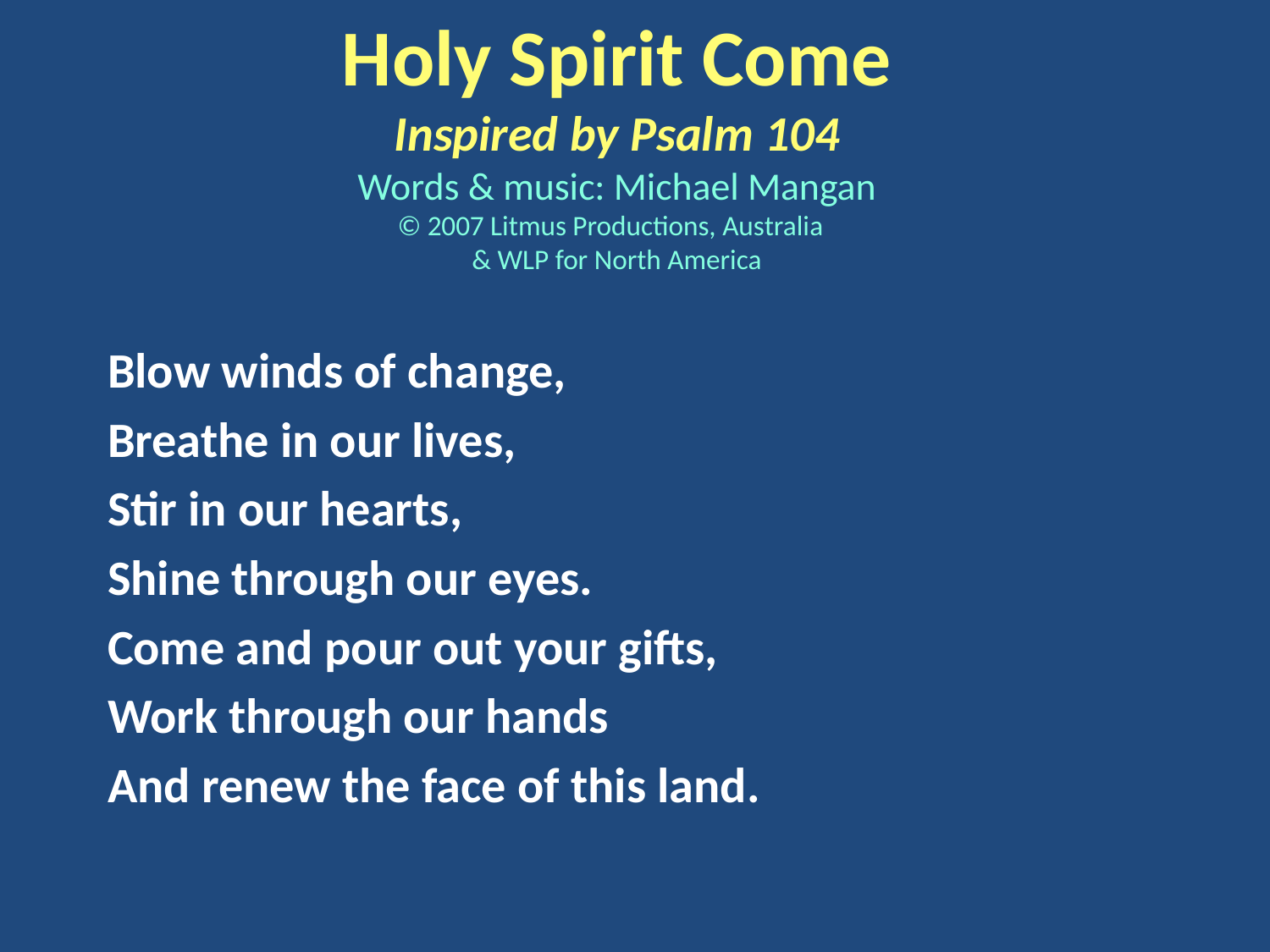

Holy Spirit Come
Inspired by Psalm 104
Words & music: Michael Mangan
© 2007 Litmus Productions, Australia
& WLP for North America
Blow winds of change,
Breathe in our lives,
Stir in our hearts,
Shine through our eyes.
Come and pour out your gifts,
Work through our hands
And renew the face of this land.